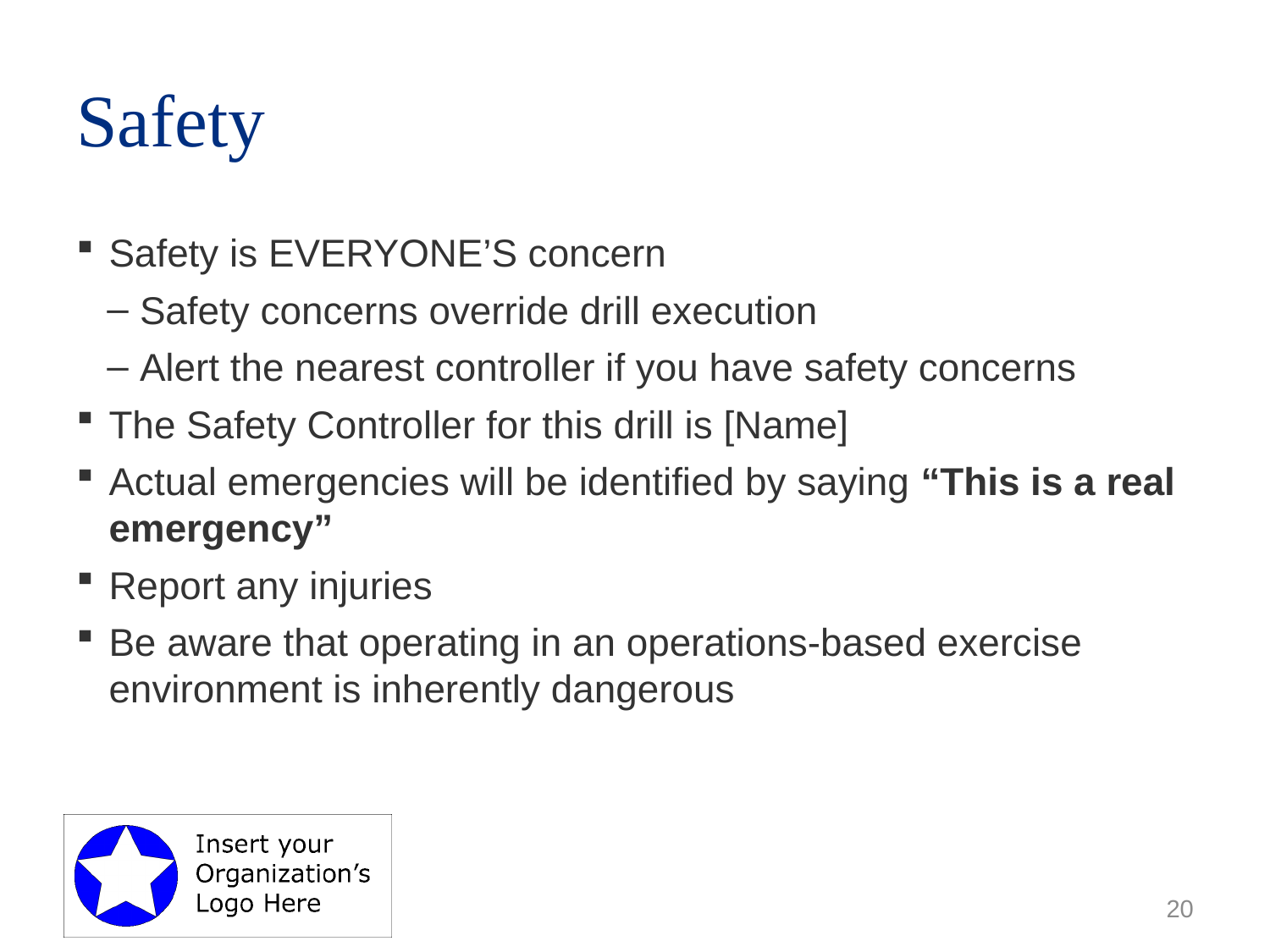

# Safety
Safety is EVERYONE’S concern
Safety concerns override drill execution
Alert the nearest controller if you have safety concerns
The Safety Controller for this drill is [Name]
Actual emergencies will be identified by saying “This is a real emergency”
Report any injuries
Be aware that operating in an operations-based exercise environment is inherently dangerous

20